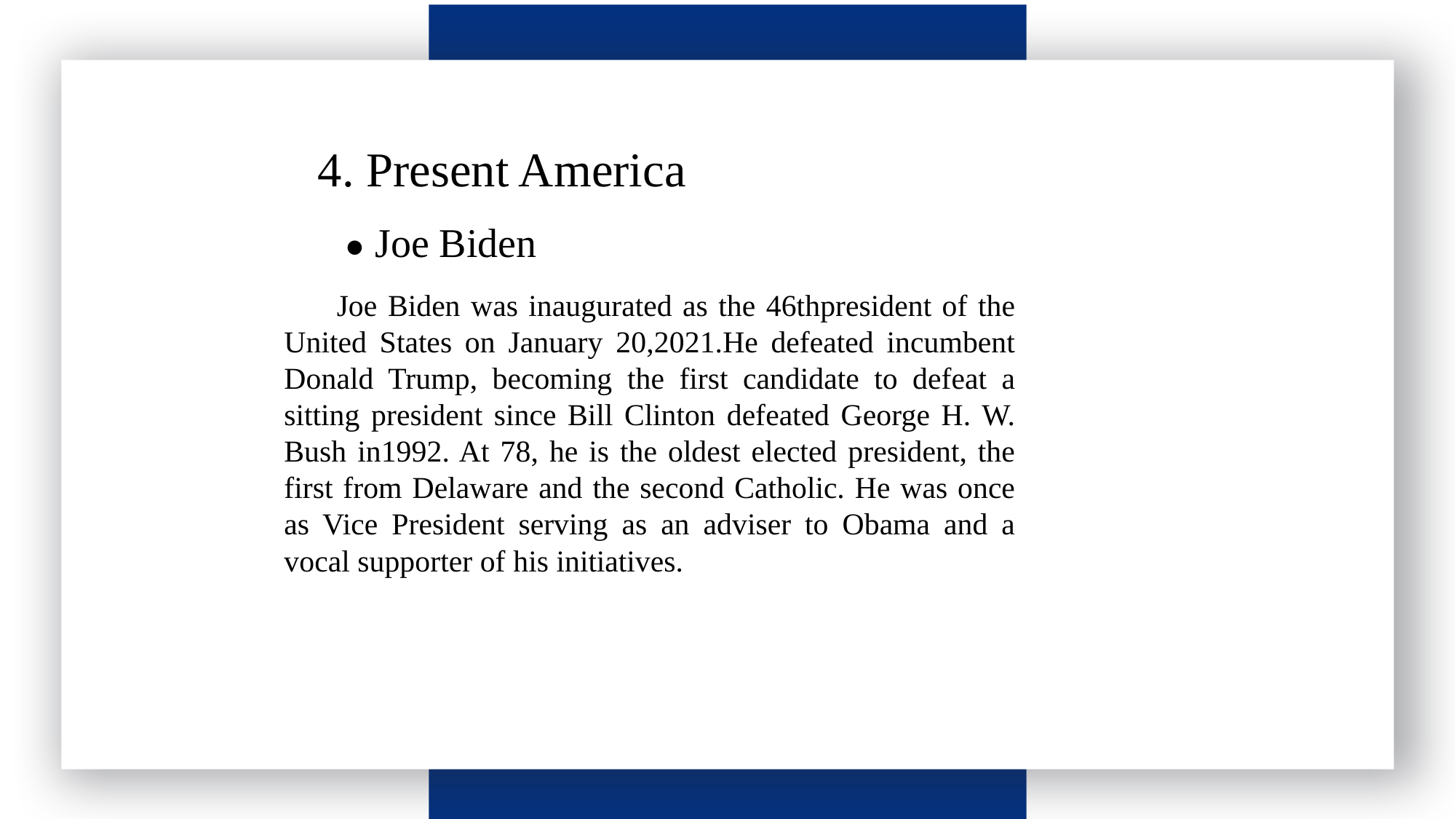

4. Present America
● Joe Biden
     Joe Biden was inaugurated as the 46thpresident of the United States on January 20,2021.He defeated incumbent Donald Trump, becoming the first candidate to defeat a sitting president since Bill Clinton defeated George H. W. Bush in1992. At 78, he is the oldest elected president, the first from Delaware and the second Catholic. He was once as Vice President serving as an adviser to Obama and a vocal supporter of his initiatives.